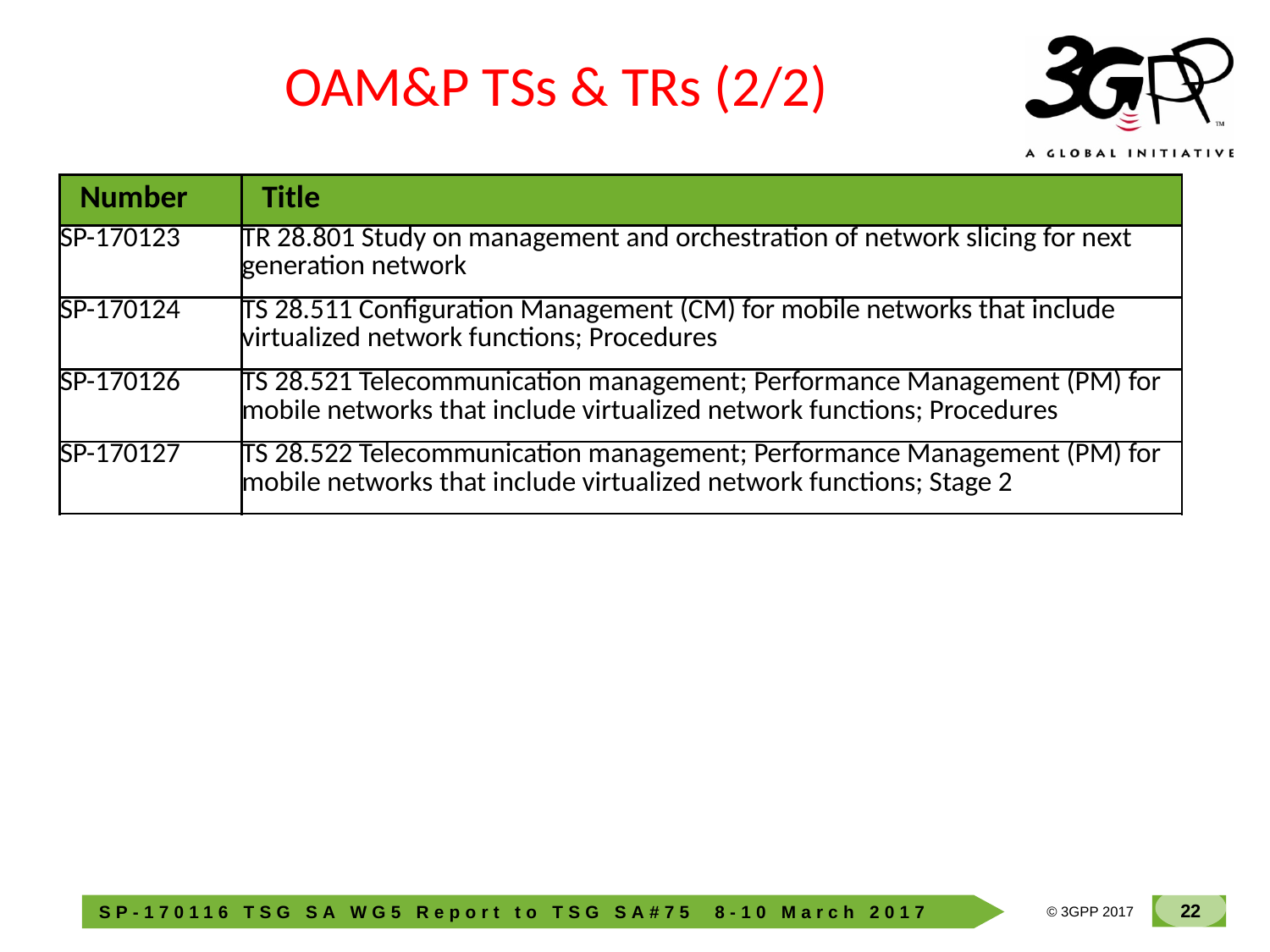

OAM&P TSs & TRs (2/2)
| Number | Title |
| --- | --- |
| SP-170123 | TR 28.801 Study on management and orchestration of network slicing for next generation network |
| SP-170124 | TS 28.511 Configuration Management (CM) for mobile networks that include virtualized network functions; Procedures |
| SP-170126 | TS 28.521 Telecommunication management; Performance Management (PM) for mobile networks that include virtualized network functions; Procedures |
| SP-170127 | TS 28.522 Telecommunication management; Performance Management (PM) for mobile networks that include virtualized network functions; Stage 2 |